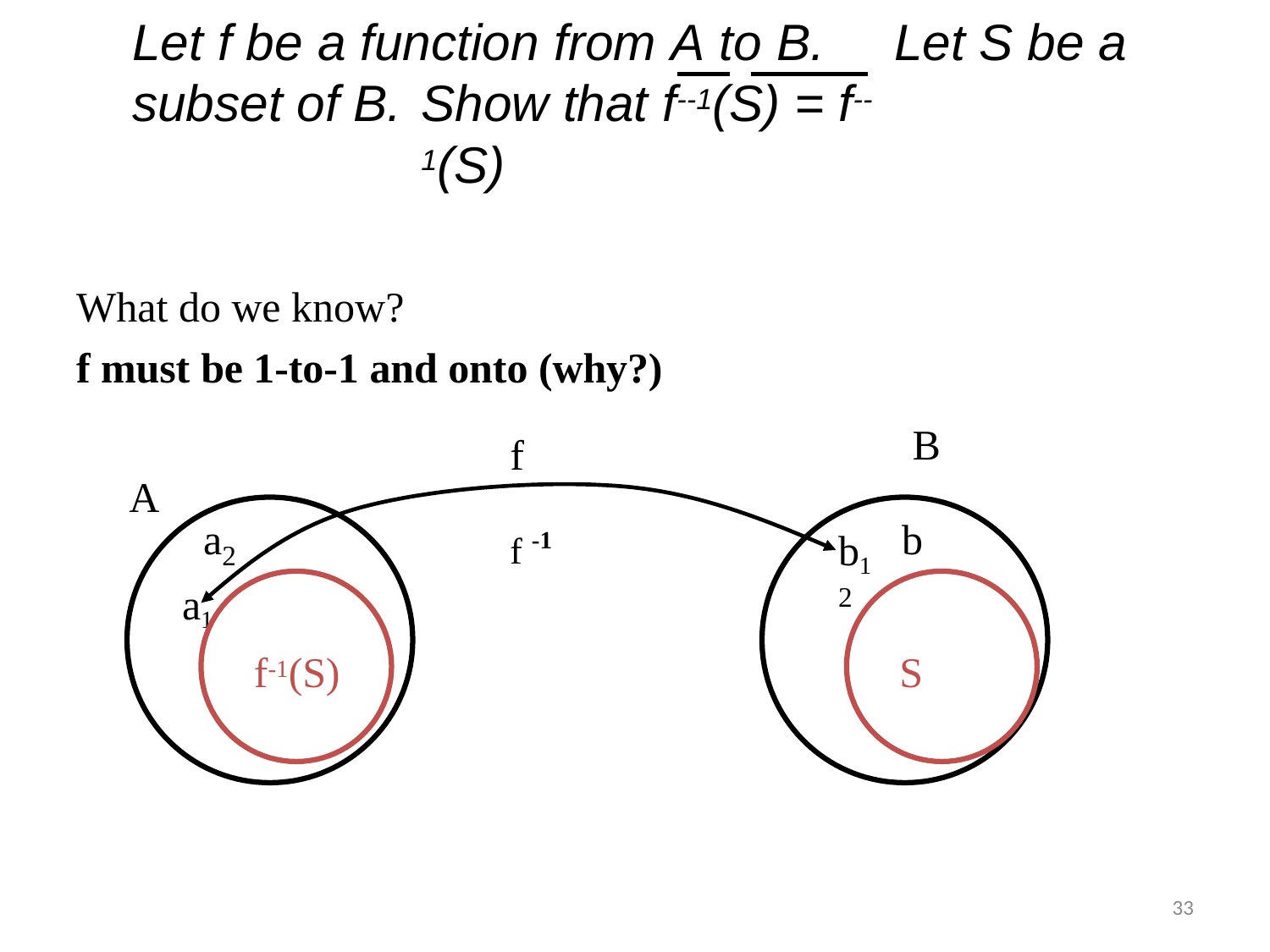

# Let f be a function from A to B.	Let S be a subset of B.
Show that f--1(S) = f--1(S)

What do we know?
f must be 1-to-1 and onto (why?)
B
f
A

f -1

a  a1
b
b1	2
2

f-1(S)
S
33